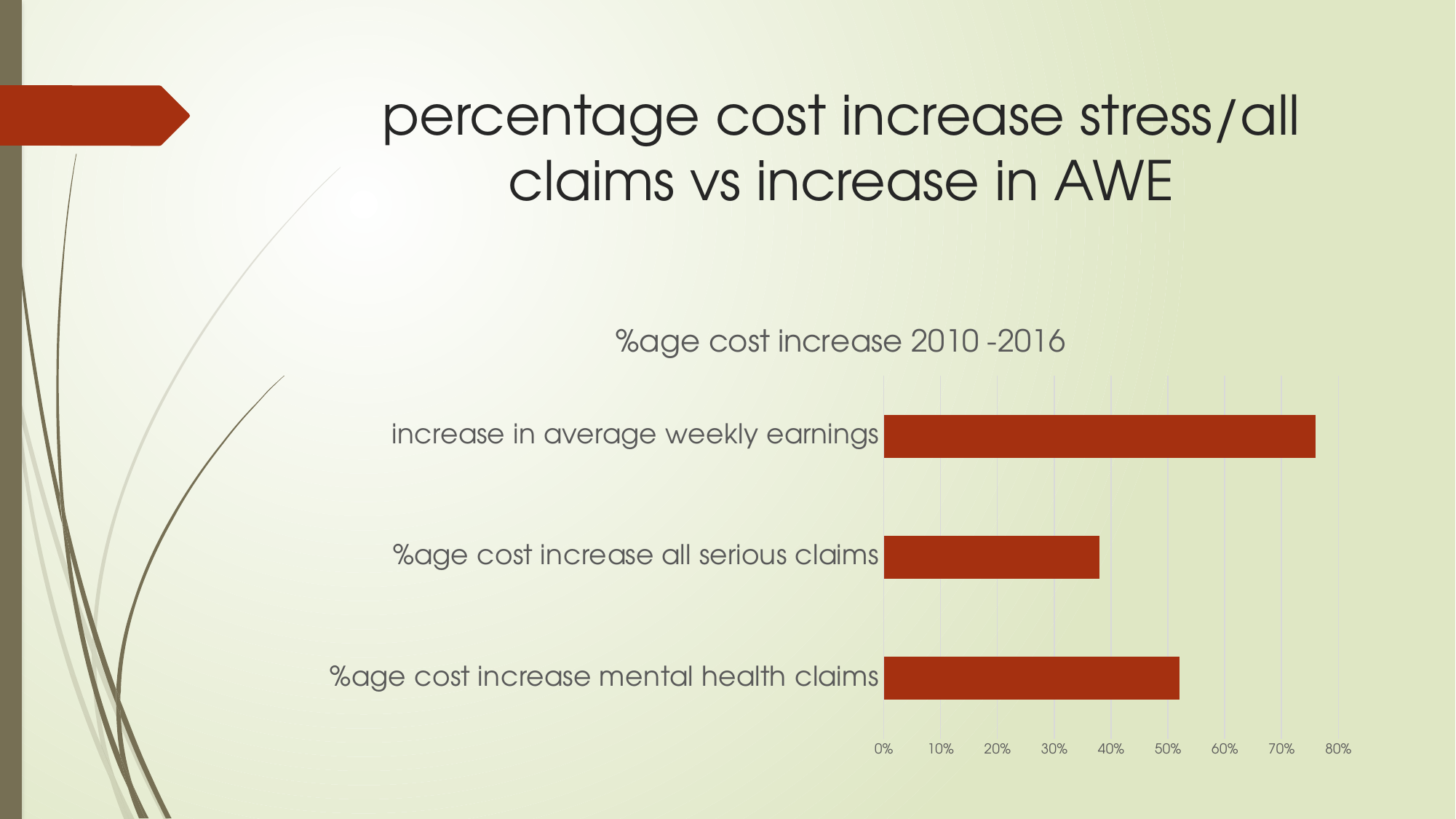

# percentage cost increase stress/all claims vs increase in AWE

### Chart:

| Category | %age cost increase 2010 -2016 |
|---|---|
| %age cost increase mental health claims | 0.52 |
| %age cost increase all serious claims | 0.38 |
| increase in average weekly earnings | 0.76 |